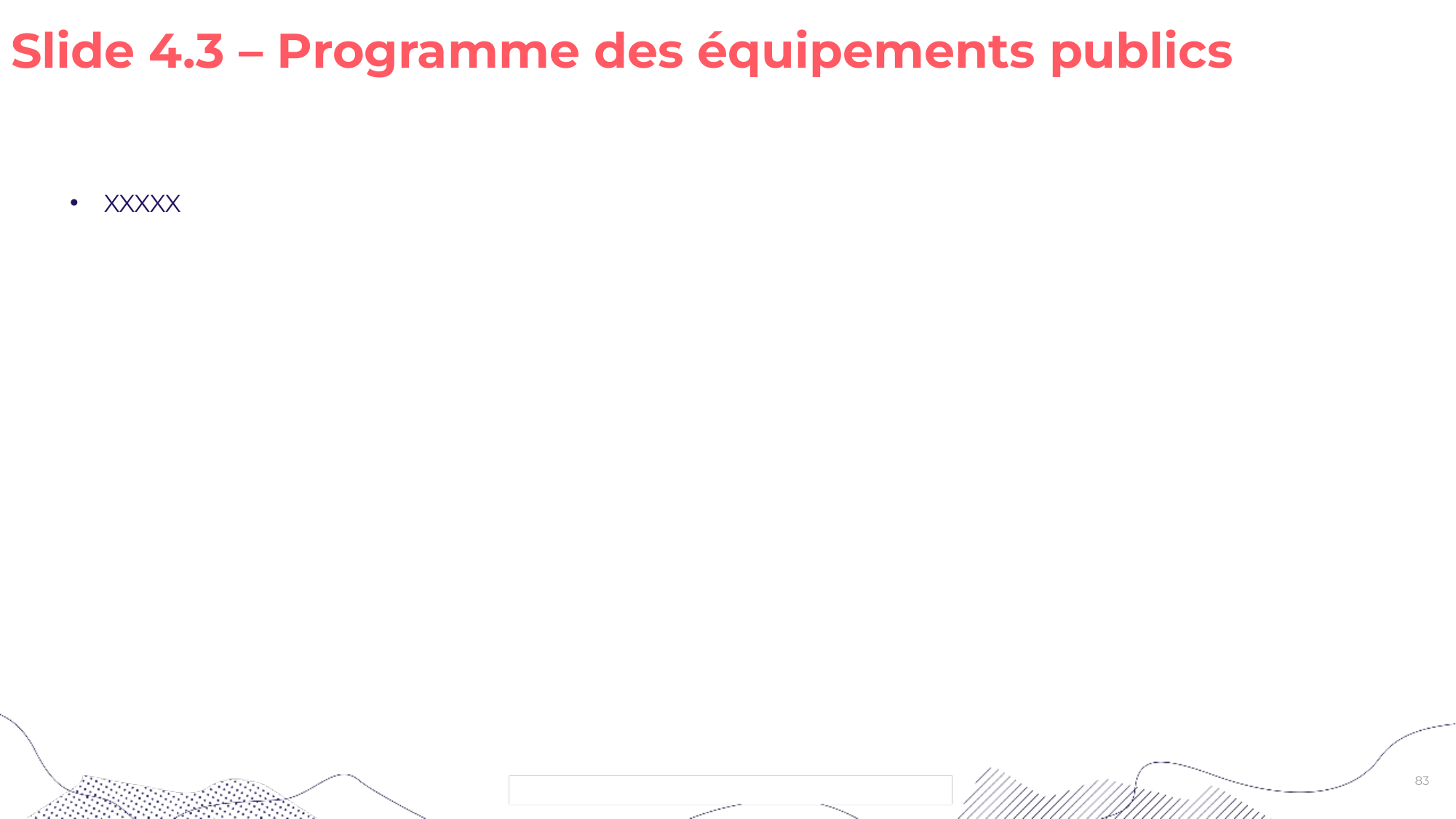

Slide 4.3 – Programme des équipements publics
XXXXX
83